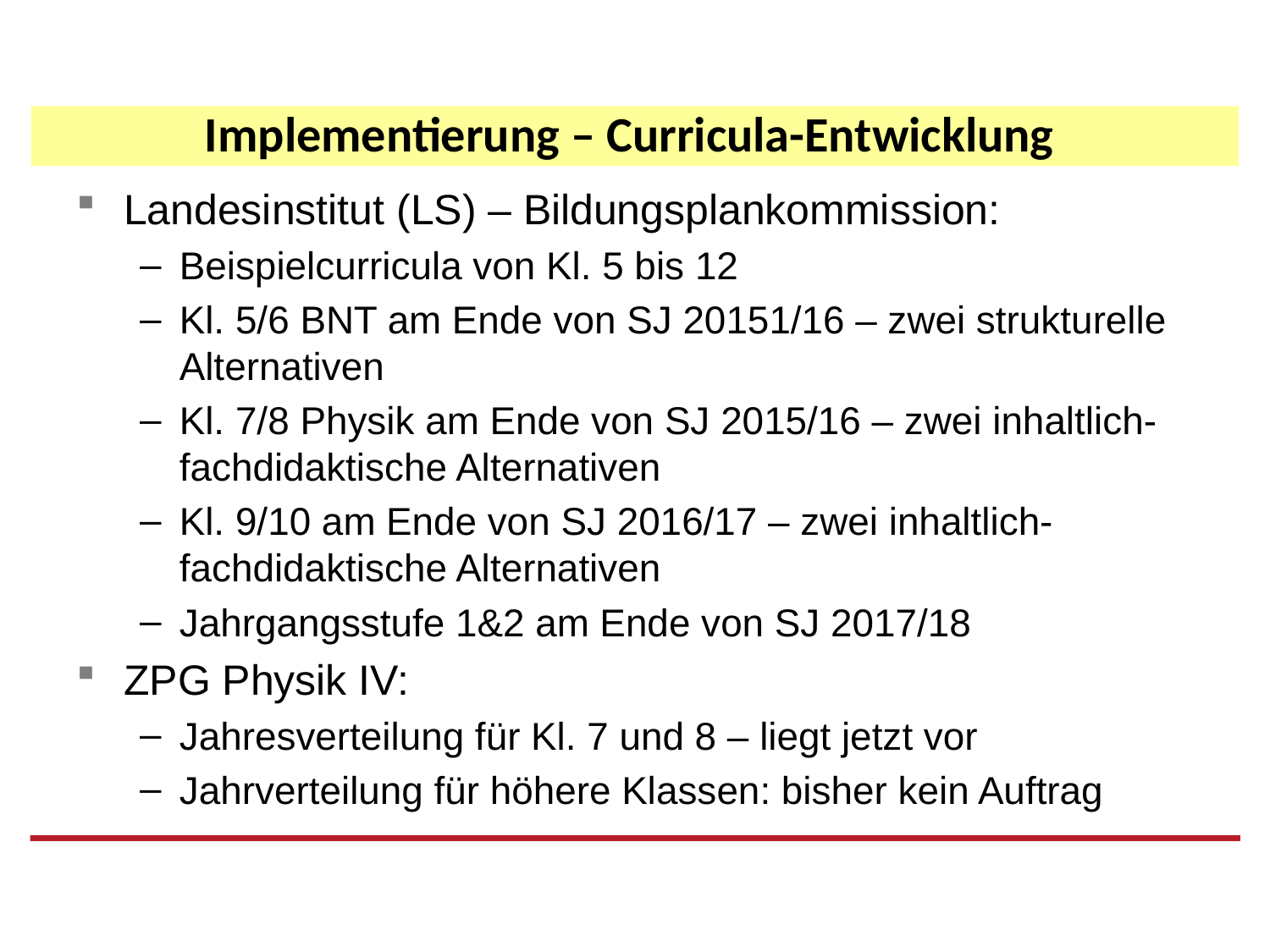

Implementierung – Curricula-Entwicklung
Landesinstitut (LS) – Bildungsplankommission:
Beispielcurricula von Kl. 5 bis 12
Kl. 5/6 BNT am Ende von SJ 20151/16 – zwei strukturelle Alternativen
Kl. 7/8 Physik am Ende von SJ 2015/16 – zwei inhaltlich-fachdidaktische Alternativen
Kl. 9/10 am Ende von SJ 2016/17 – zwei inhaltlich-fachdidaktische Alternativen
Jahrgangsstufe 1&2 am Ende von SJ 2017/18
ZPG Physik IV:
Jahresverteilung für Kl. 7 und 8 – liegt jetzt vor
Jahrverteilung für höhere Klassen: bisher kein Auftrag